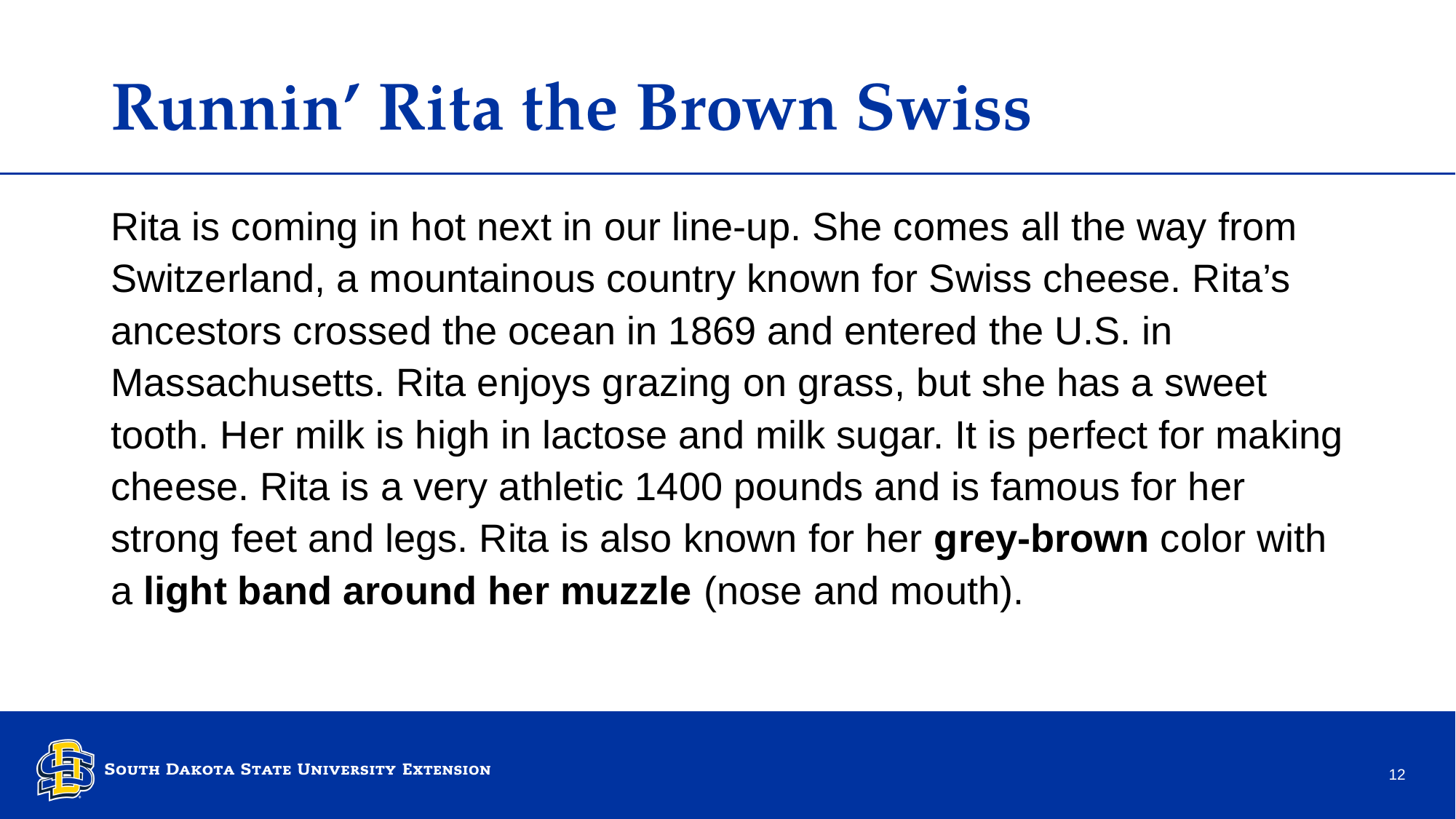

# Runnin’ Rita the Brown Swiss
Rita is coming in hot next in our line-up. She comes all the way from Switzerland, a mountainous country known for Swiss cheese. Rita’s ancestors crossed the ocean in 1869 and entered the U.S. in Massachusetts. Rita enjoys grazing on grass, but she has a sweet tooth. Her milk is high in lactose and milk sugar. It is perfect for making cheese. Rita is a very athletic 1400 pounds and is famous for her strong feet and legs. Rita is also known for her grey-brown color with a light band around her muzzle (nose and mouth).